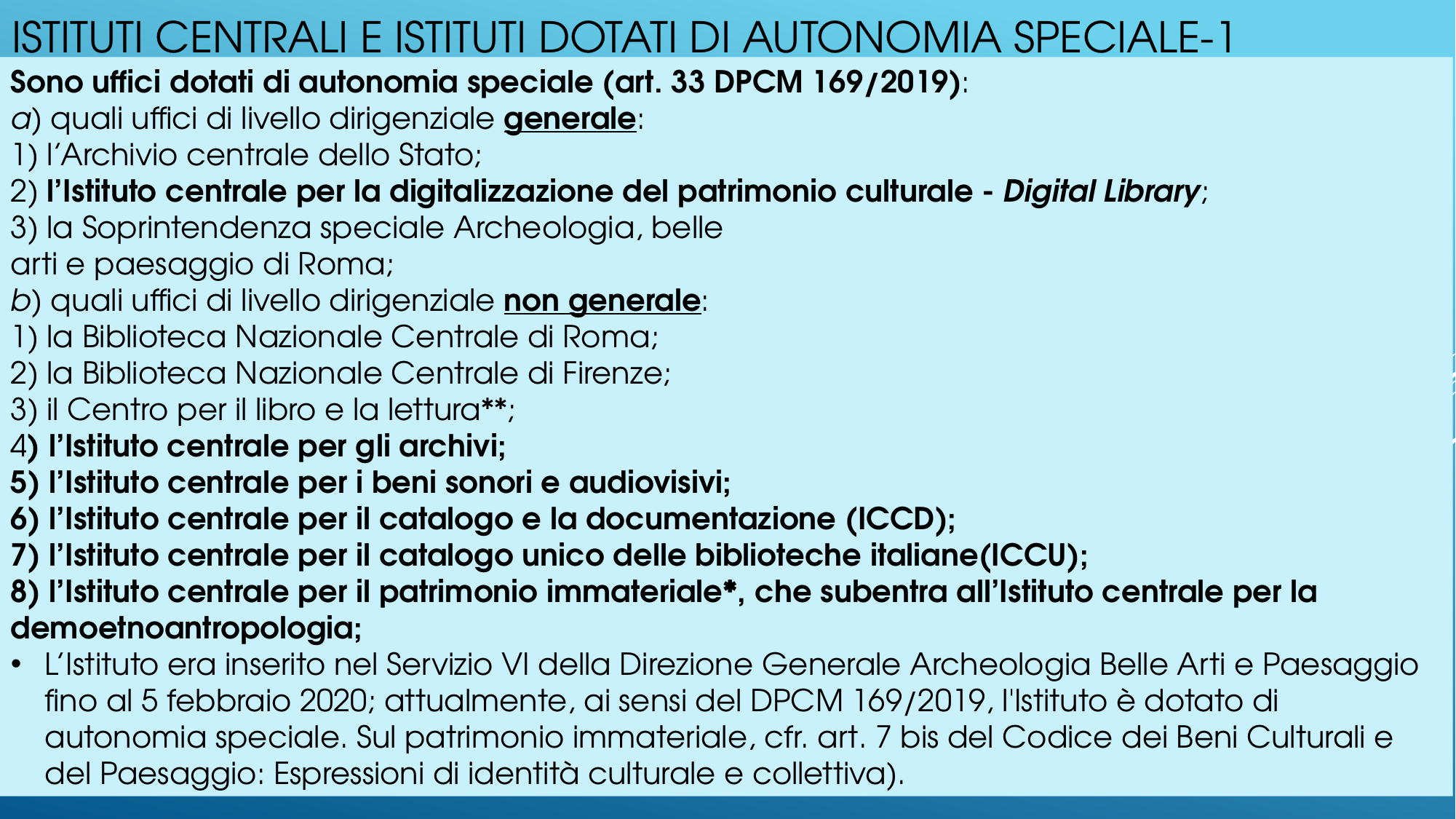

# Istituti centrali e istituti dotati di autonomia speciale-1
Sono uffici dotati di autonomia speciale (art. 33 DPCM 169/2019):
a) quali uffici di livello dirigenziale generale:
1) l’Archivio centrale dello Stato;
2) l’Istituto centrale per la digitalizzazione del patrimonio culturale - Digital Library;
3) la Soprintendenza speciale Archeologia, belle
arti e paesaggio di Roma;
b) quali uffici di livello dirigenziale non generale:
1) la Biblioteca Nazionale Centrale di Roma;
2) la Biblioteca Nazionale Centrale di Firenze;
3) il Centro per il libro e la lettura**;
4) l’Istituto centrale per gli archivi;
5) l’Istituto centrale per i beni sonori e audiovisivi;
6) l’Istituto centrale per il catalogo e la documentazione (ICCD);
7) l’Istituto centrale per il catalogo unico delle biblioteche italiane(ICCU);
8) l’Istituto centrale per il patrimonio immateriale*, che subentra all’Istituto centrale per la
demoetnoantropologia;
L’Istituto era inserito nel Servizio VI della Direzione Generale Archeologia Belle Arti e Paesaggio fino al 5 febbraio 2020; attualmente, ai sensi del DPCM 169/2019, l'Istituto è dotato di autonomia speciale. Sul patrimonio immateriale, cfr. art. 7 bis del Codice dei Beni Culturali e del Paesaggio: Espressioni di identità culturale e collettiva).